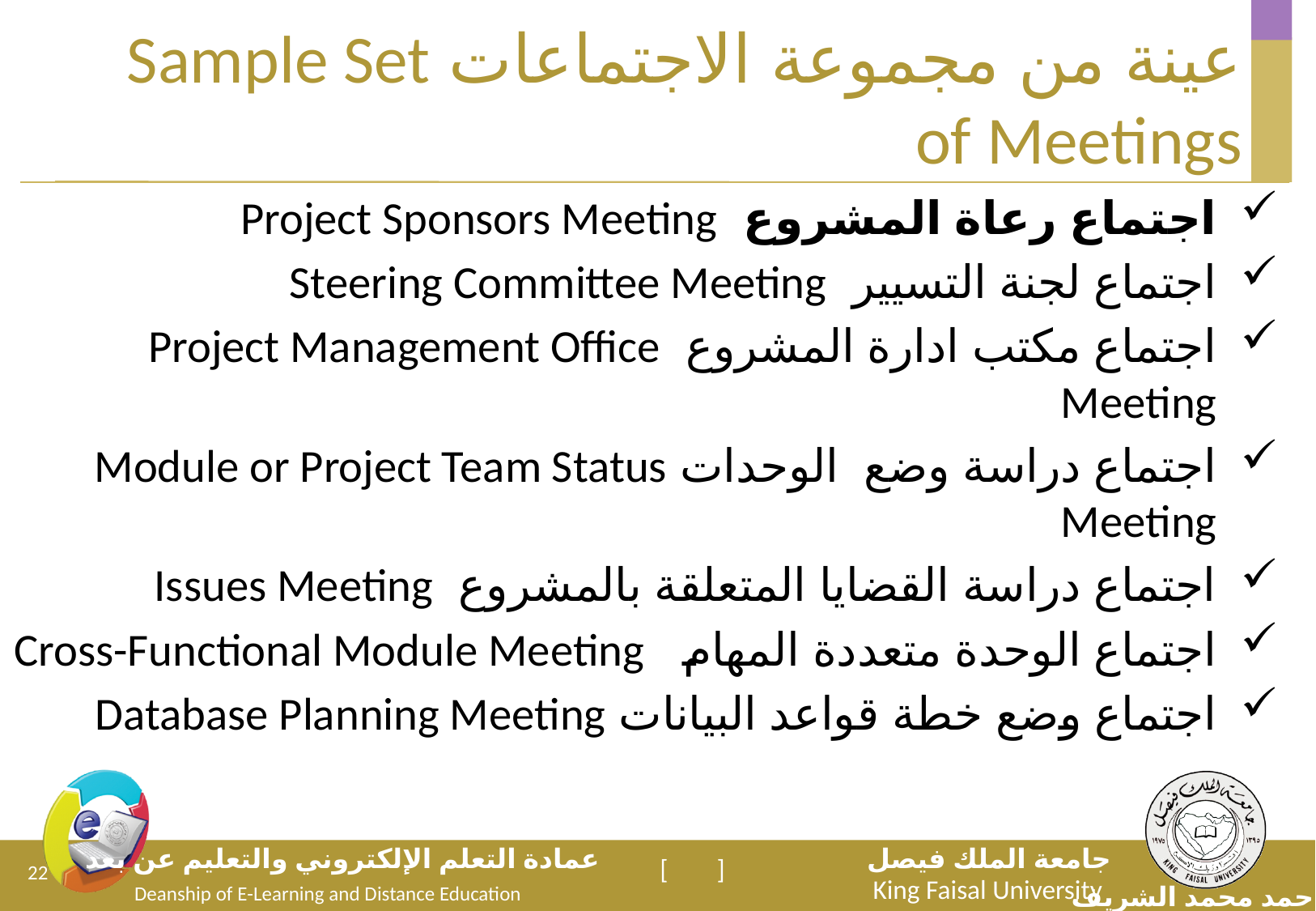

عينة من مجموعة الاجتماعات Sample Set of Meetings
اجتماع رعاة المشروع  Project Sponsors Meeting
اجتماع لجنة التسيير  Steering Committee Meeting
اجتماع مكتب ادارة المشروع  Project Management Office Meeting
اجتماع دراسة وضع  الوحدات Module or Project Team Status Meeting
اجتماع دراسة القضايا المتعلقة بالمشروع  Issues Meeting
اجتماع الوحدة متعددة المهام   Cross-Functional Module Meeting
اجتماع وضع خطة قواعد البيانات Database Planning Meeting

22